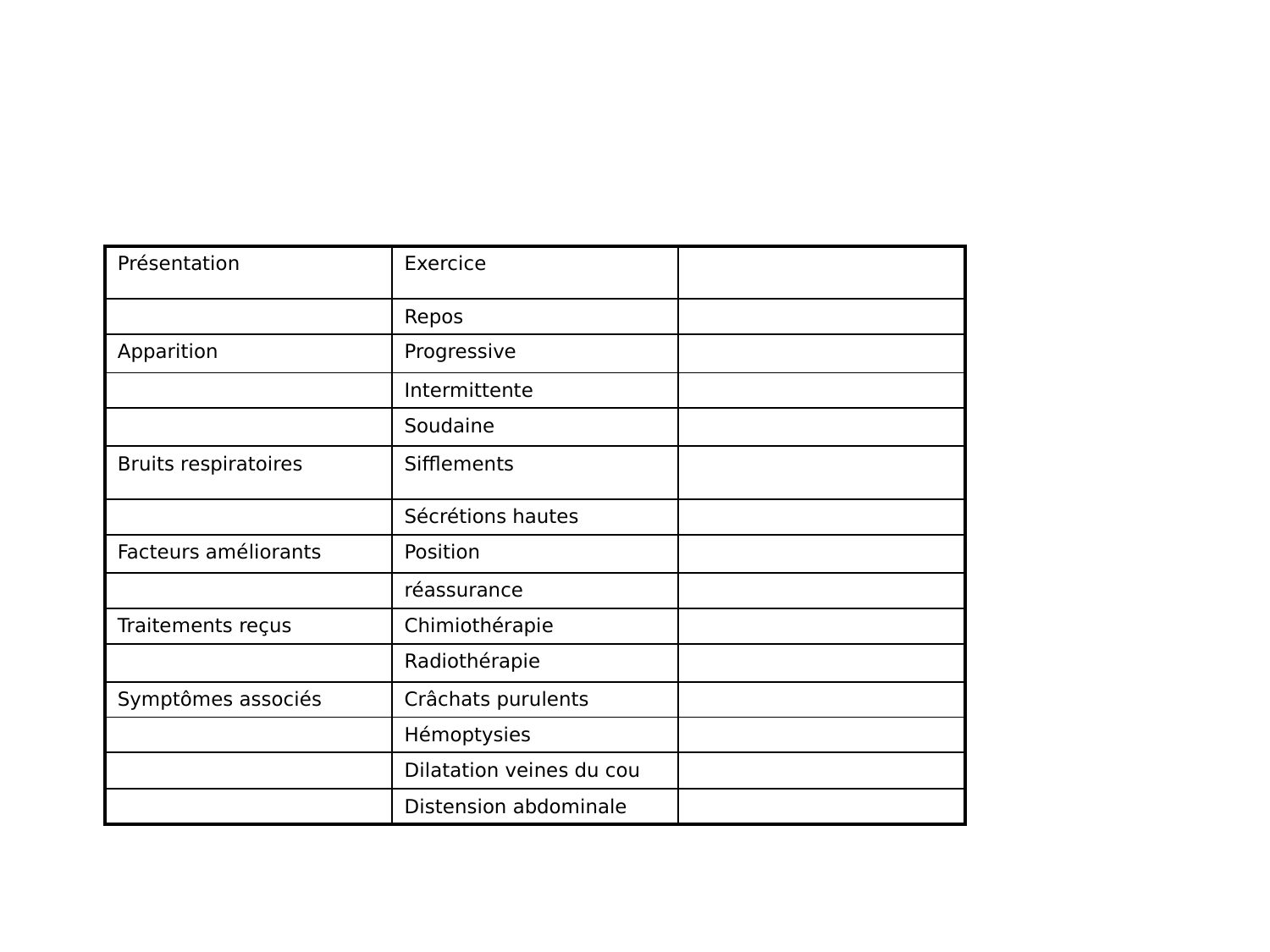

| Présentation | Exercice |  |
| --- | --- | --- |
|  | Repos |  |
| Apparition | Progressive |  |
|  | Intermittente |  |
|  | Soudaine |  |
| Bruits respiratoires | Sifflements |  |
|  | Sécrétions hautes |  |
| Facteurs améliorants | Position |  |
|  | réassurance |  |
| Traitements reçus | Chimiothérapie |  |
|  | Radiothérapie |  |
| Symptômes associés | Crâchats purulents |  |
|  | Hémoptysies |  |
|  | Dilatation veines du cou |  |
|  | Distension abdominale |  |